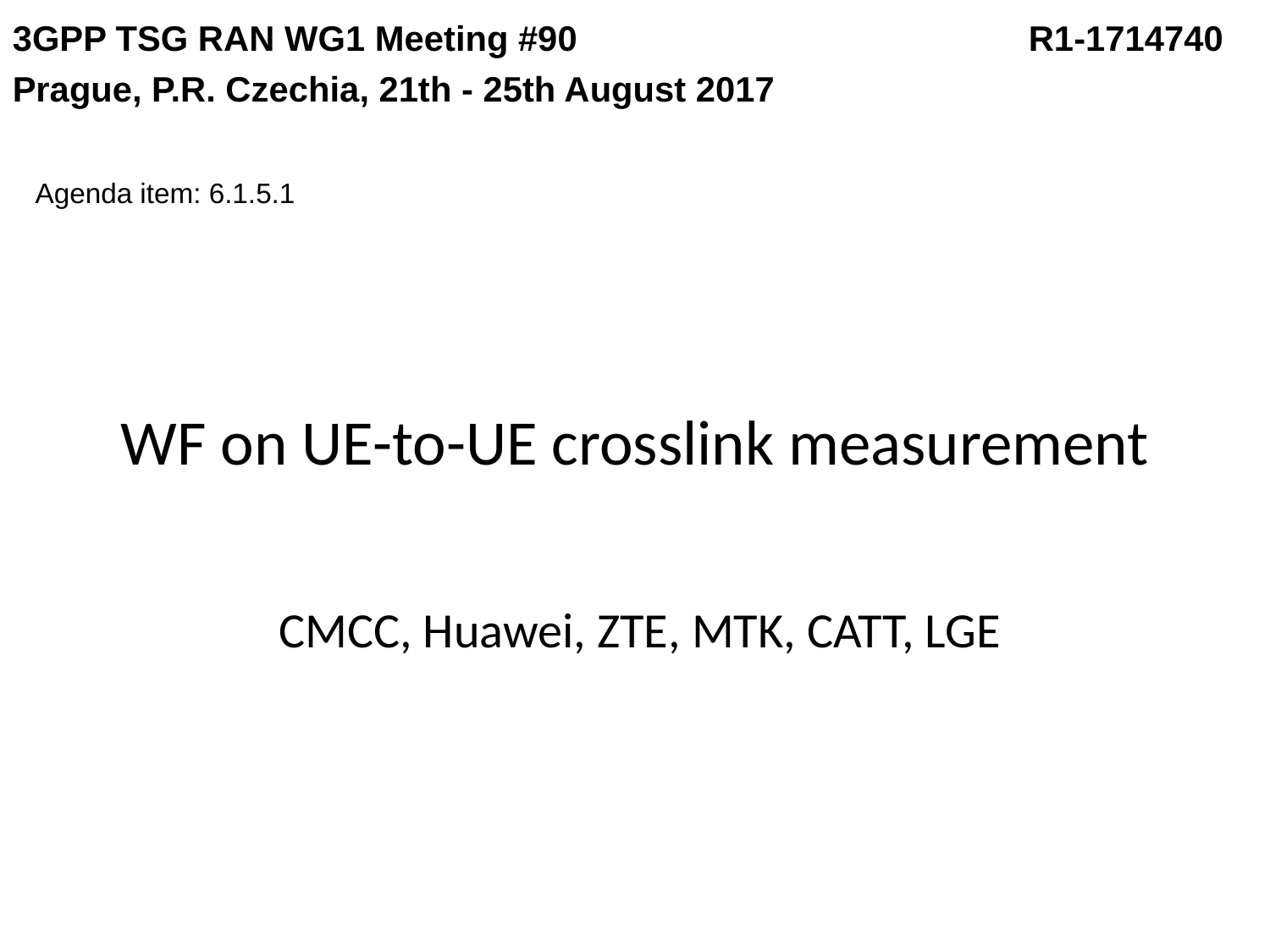

3GPP TSG RAN WG1 Meeting #90				R1-1714740
Prague, P.R. Czechia, 21th - 25th August 2017
Agenda item: 6.1.5.1
# WF on UE-to-UE crosslink measurement
CMCC, Huawei, ZTE, MTK, CATT, LGE